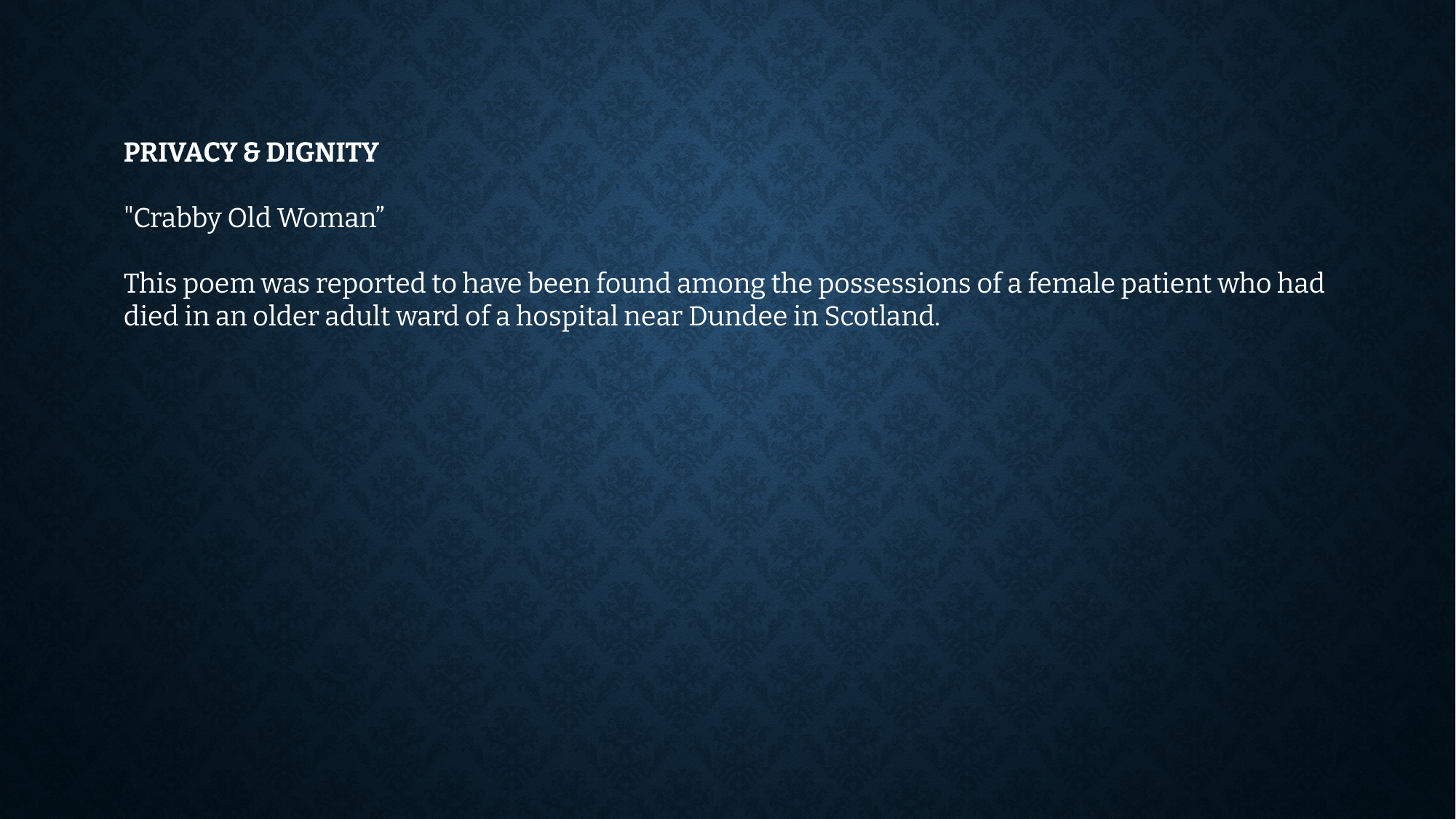

PRIVACY & DIGNITY

"Crabby Old Woman”

This poem was reported to have been found among the possessions of a female patient who had died in an older adult ward of a hospital near Dundee in Scotland.